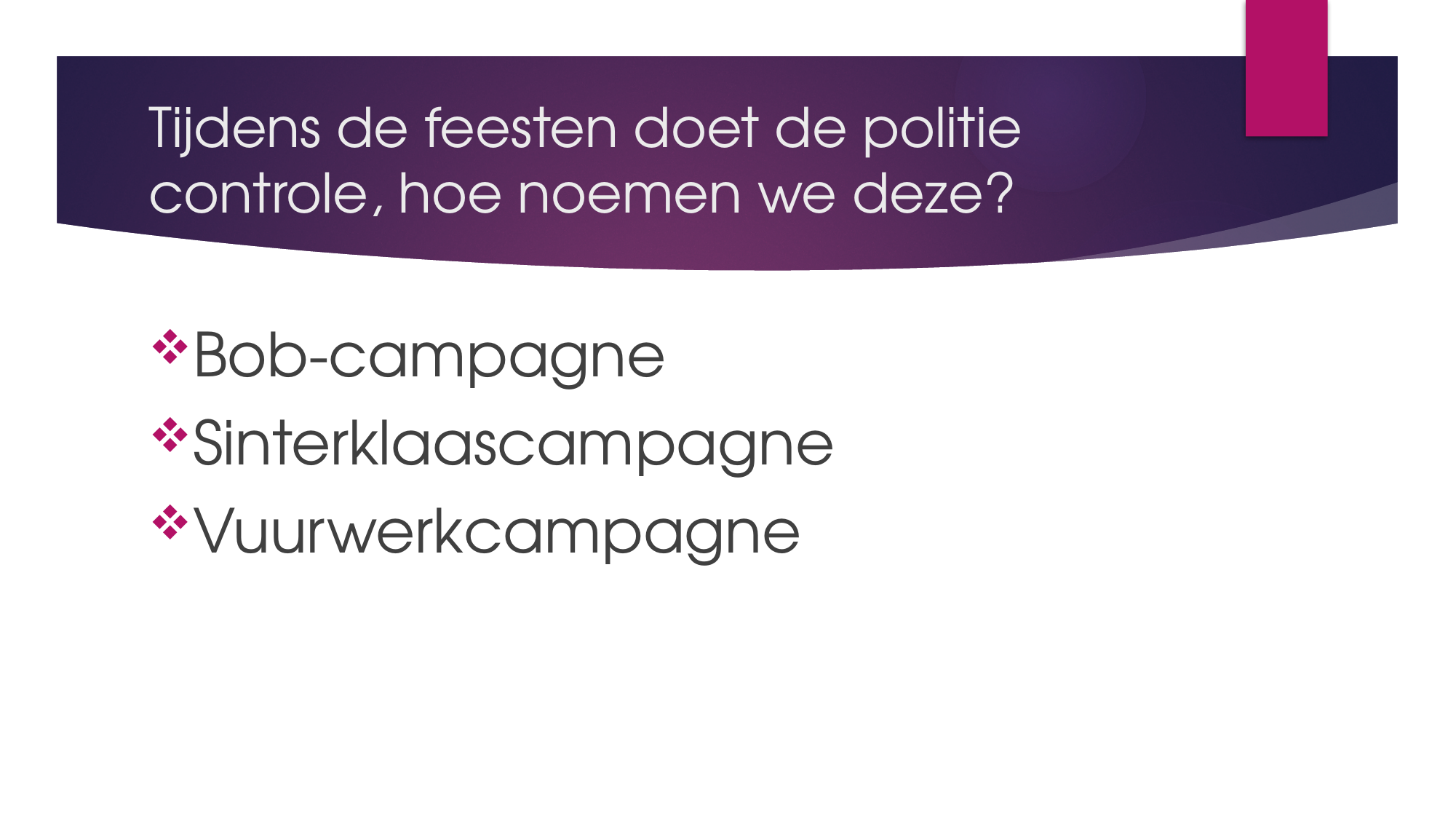

# Tijdens de feesten doet de politie controle, hoe noemen we deze?
Bob-campagne
Sinterklaascampagne
Vuurwerkcampagne